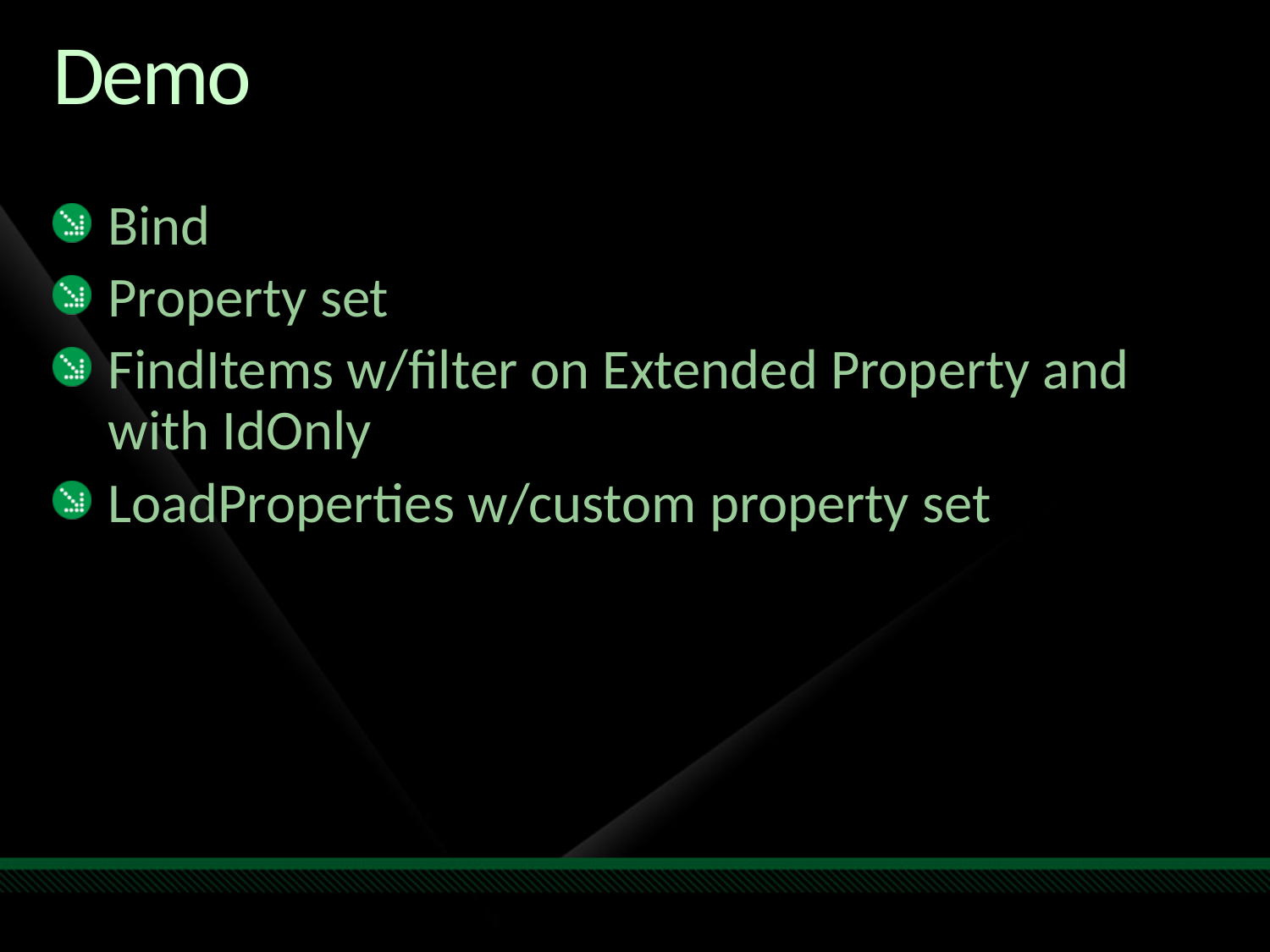

# Demo
Bind
Property set
FindItems w/filter on Extended Property and with IdOnly
LoadProperties w/custom property set